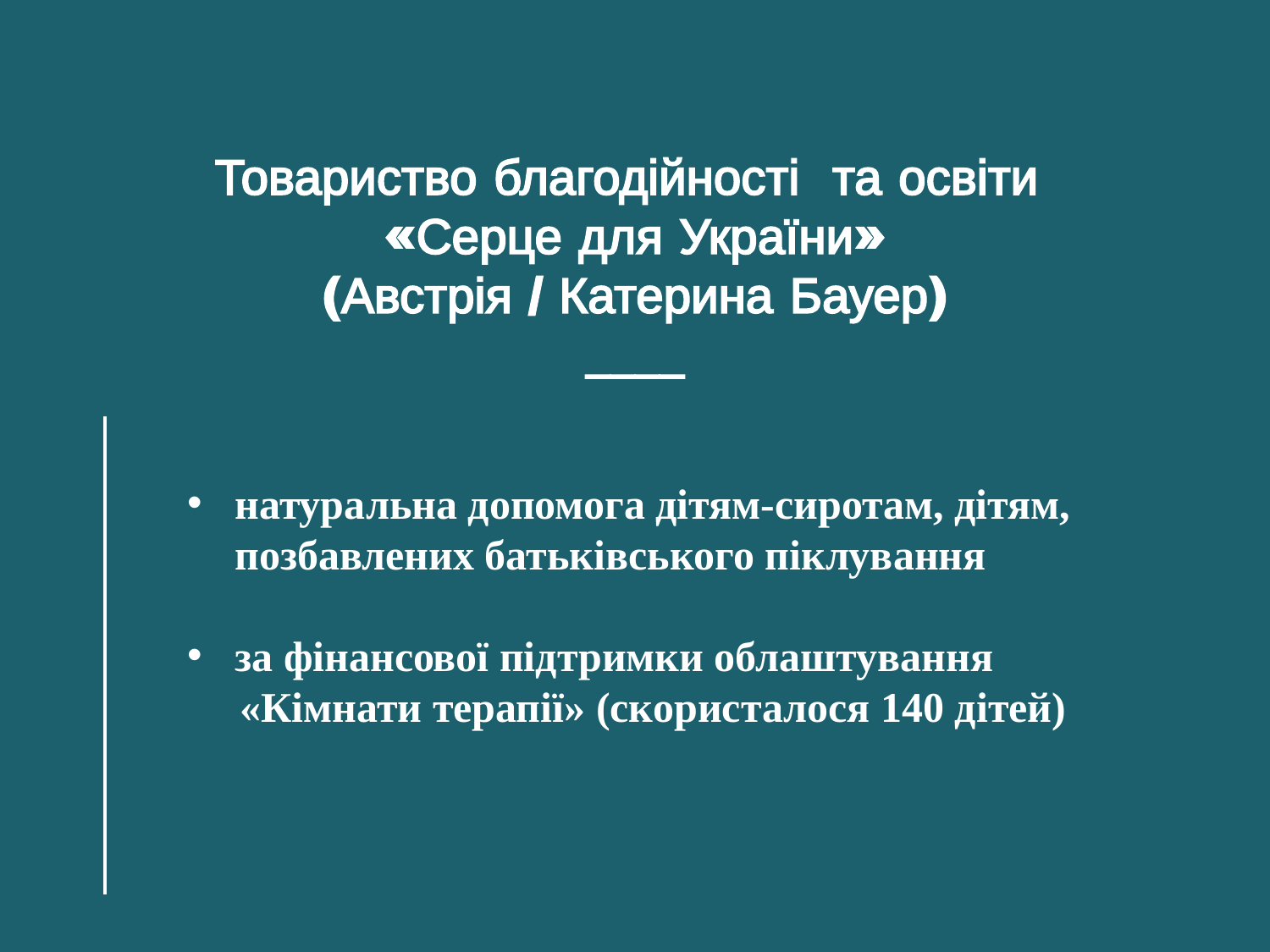

Товариство благодійності  та освіти
«Серце для України»
(Австрія / Катерина Бауер)
____
натуральна допомога дітям-сиротам, дітям, позбавлених батьківського піклування

за фінансової підтримки облаштування
     «Кімнати терапії» (скористалося 140 дітей)